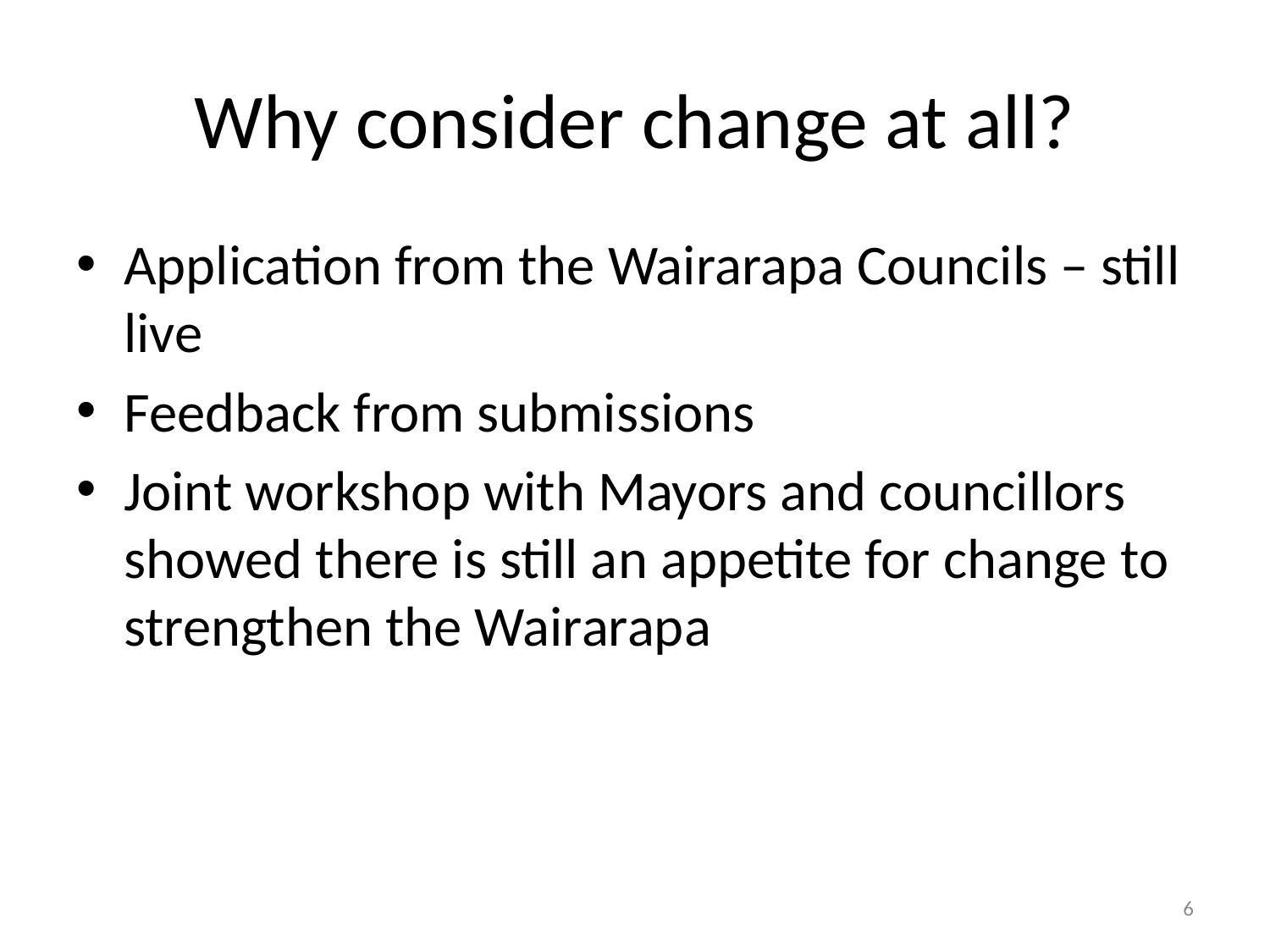

# Why consider change at all?
Application from the Wairarapa Councils – still live
Feedback from submissions
Joint workshop with Mayors and councillors showed there is still an appetite for change to strengthen the Wairarapa
6